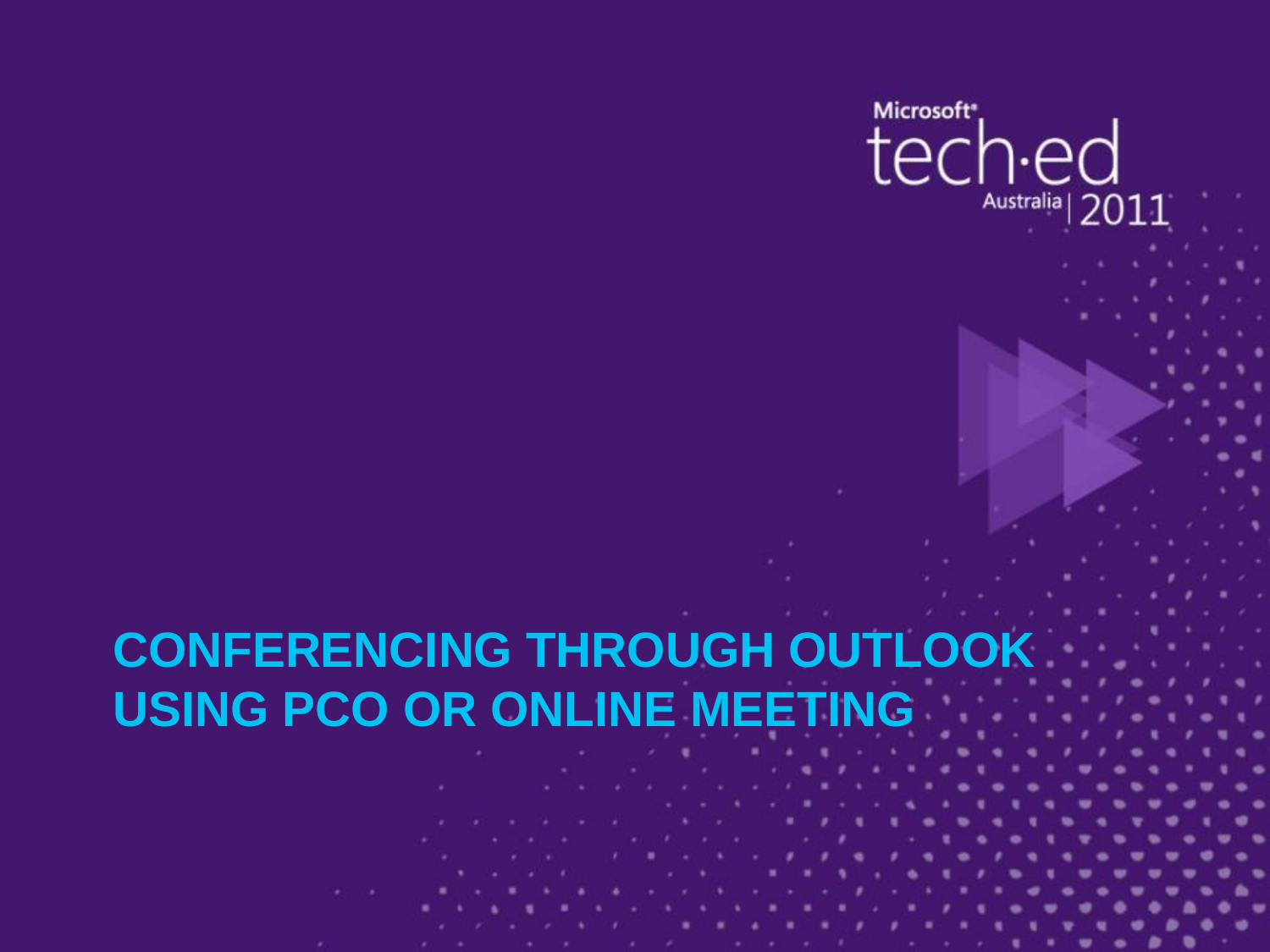

# Conferencing Through Outlook using PCO or Online Meeting